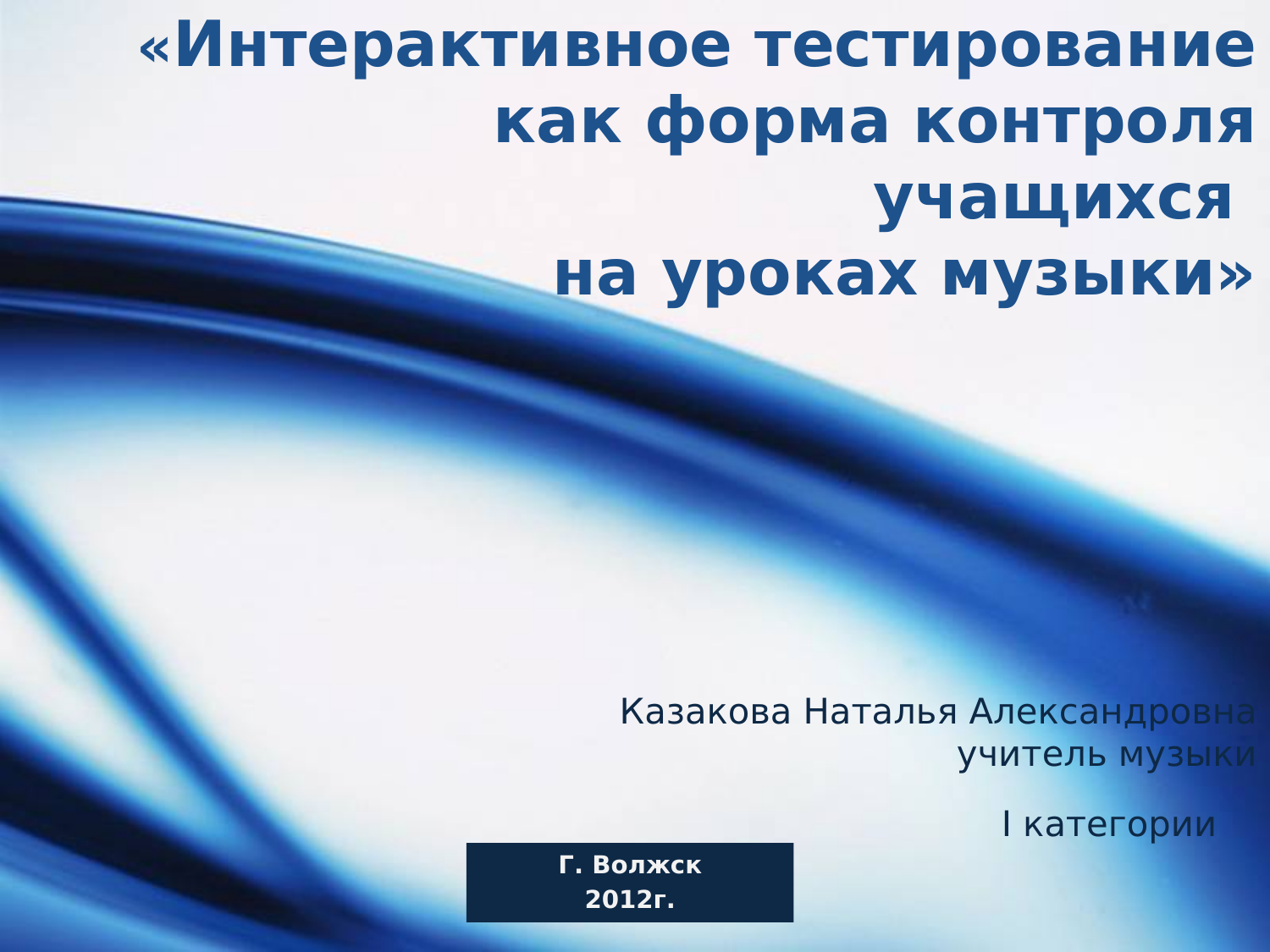

# «Интерактивное тестирование как форма контроля учащихся на уроках музыки» Казакова Наталья Александровна учитель музыки I категории
Г. Волжск
2012г.